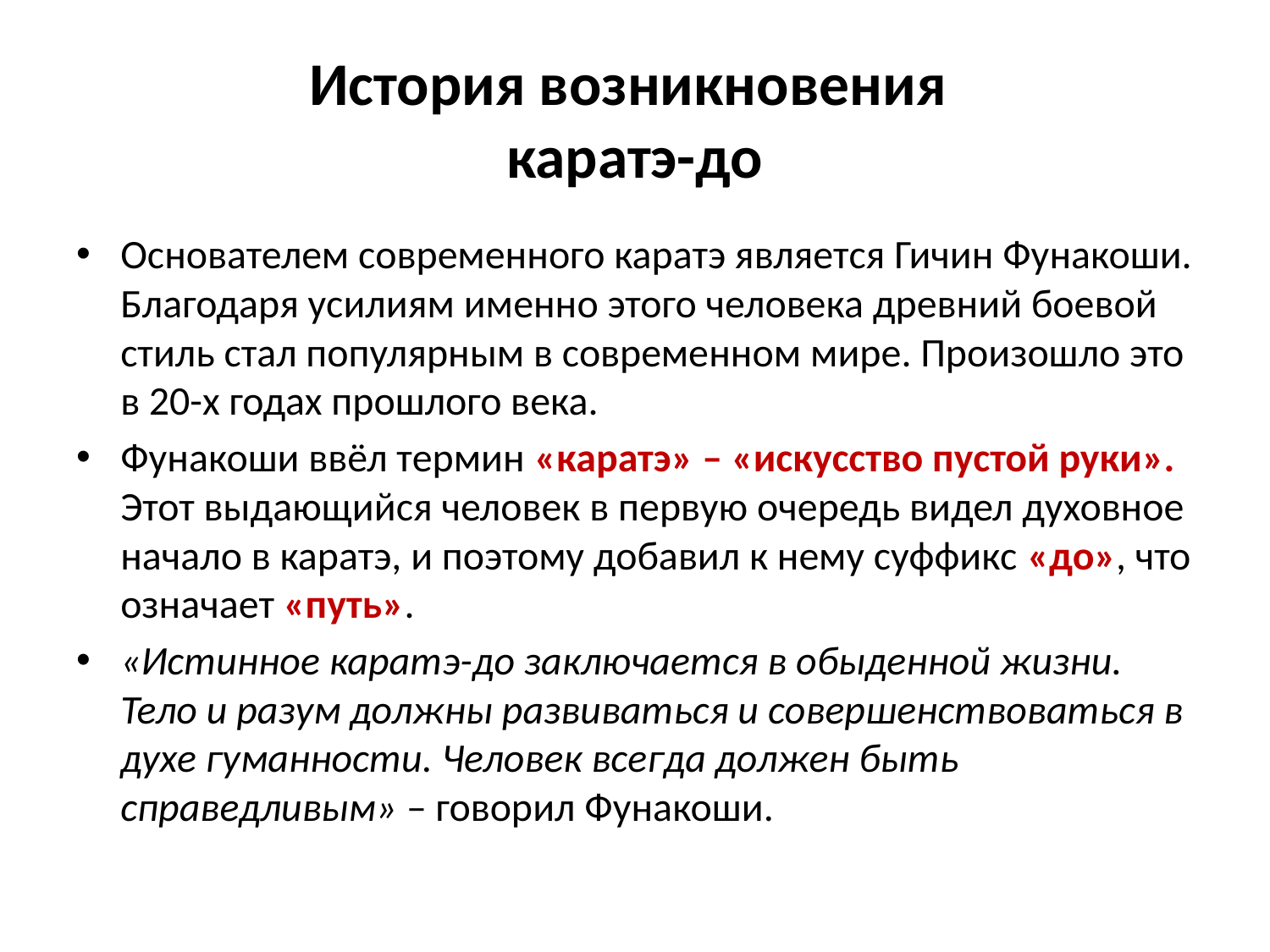

# История возникновения каратэ-до
Основателем современного каратэ является Гичин Фунакоши. Благодаря усилиям именно этого человека древний боевой стиль стал популярным в современном мире. Произошло это в 20-х годах прошлого века.
Фунакоши ввёл термин «каратэ» – «искусство пустой руки». Этот выдающийся человек в первую очередь видел духовное начало в каратэ, и поэтому добавил к нему суффикс «до», что означает «путь».
«Истинное каратэ-до заключается в обыденной жизни. Тело и разум должны развиваться и совершенствоваться в духе гуманности. Человек всегда должен быть справедливым» – говорил Фунакоши.